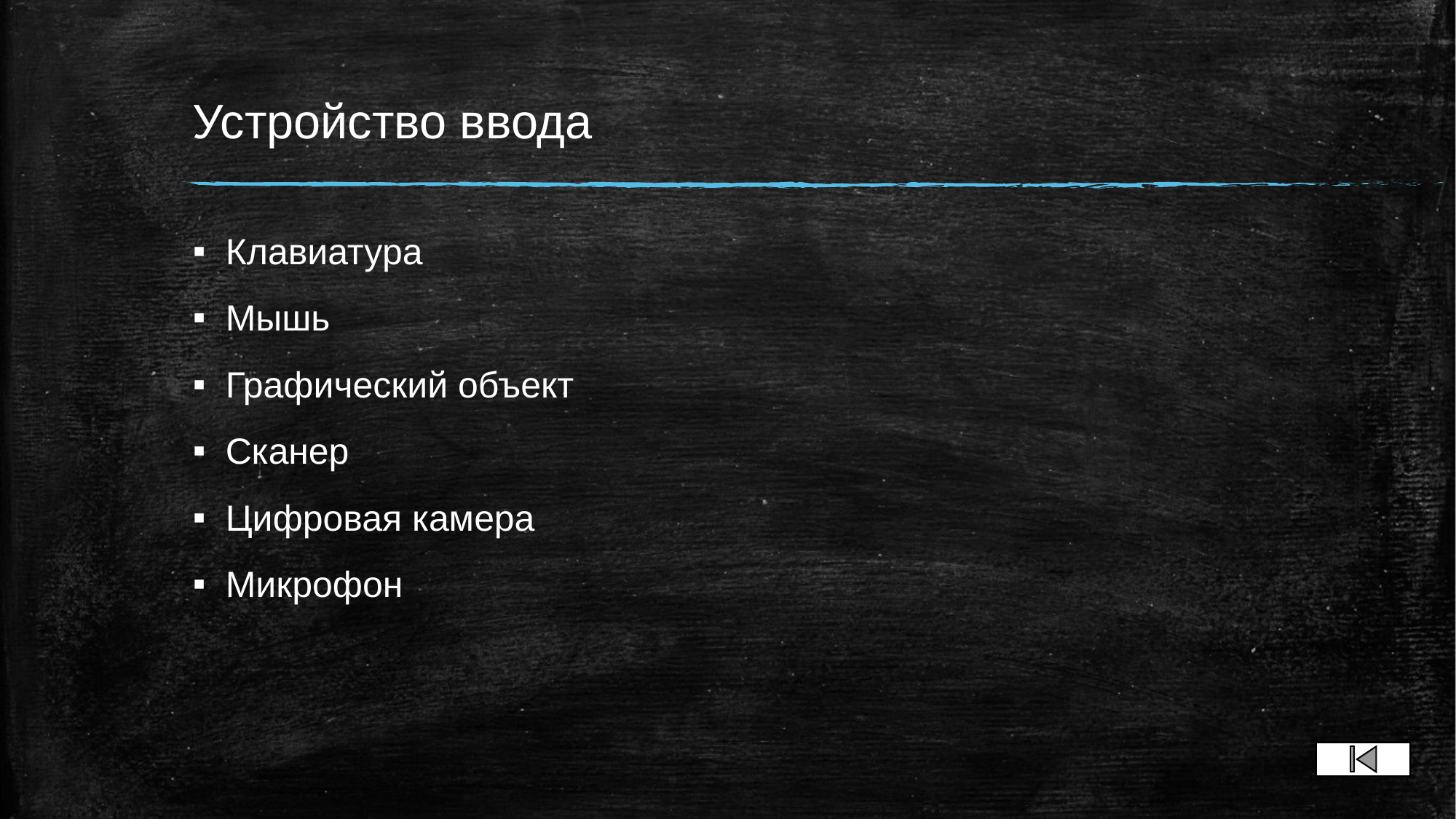

# Устройство ввода
Клавиатура
Мышь
Графический объект
Сканер
Цифровая камера
Микрофон